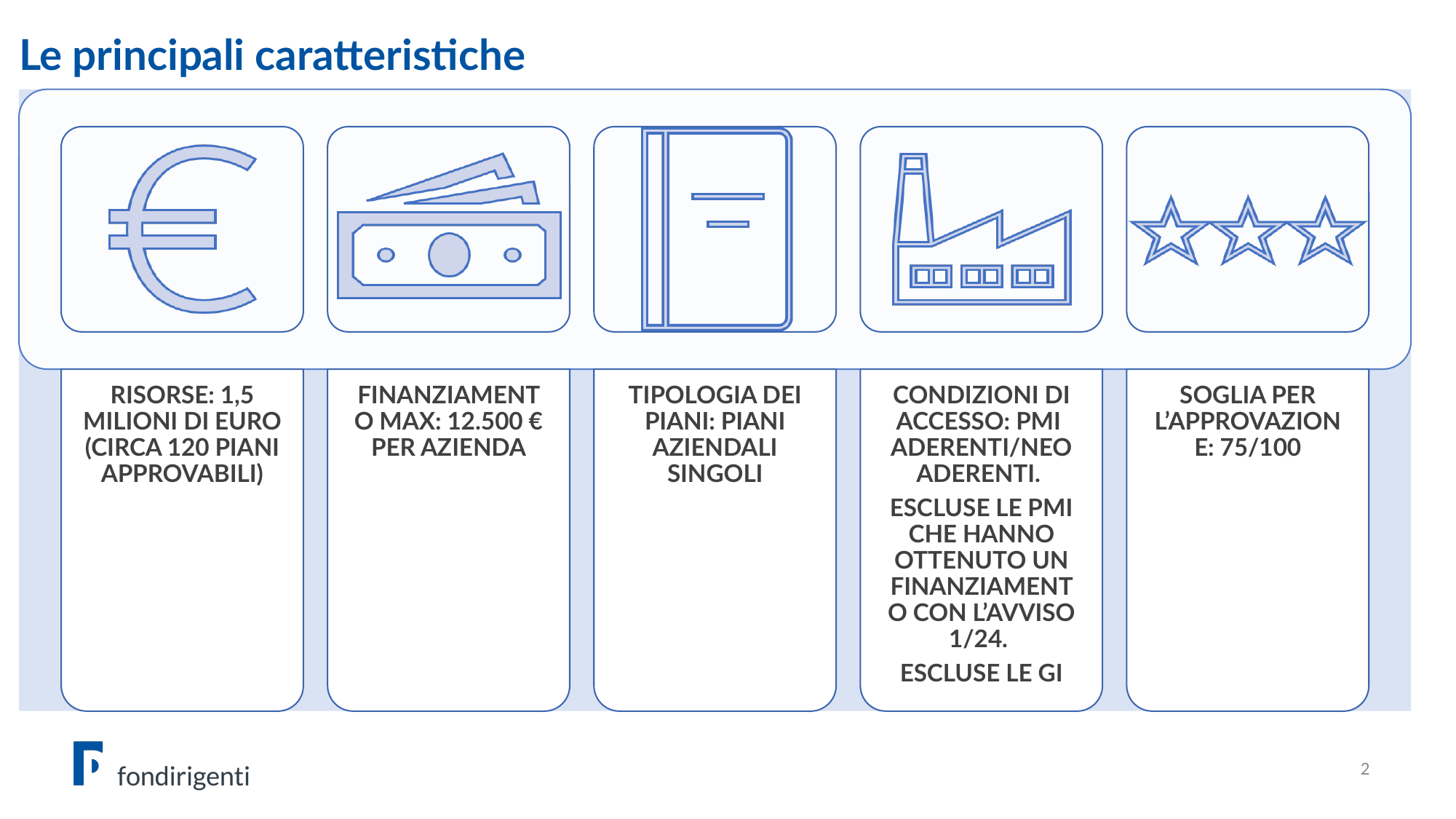

# Le principali caratteristiche
Risorse: 1,5 milioni di euro (circa 120 Piani approvabili)
Finanziamento Max: 12.500 € per azienda
Tipologia dei Piani: Piani aziendali singoli
Condizioni di accesso: PMI  aderenti/neo aderenti.
Escluse le PMI che hanno ottenuto un finanziamento con l’Avviso 1/24.
Escluse le GI
Soglia per l’approvazione: 75/100
2
2